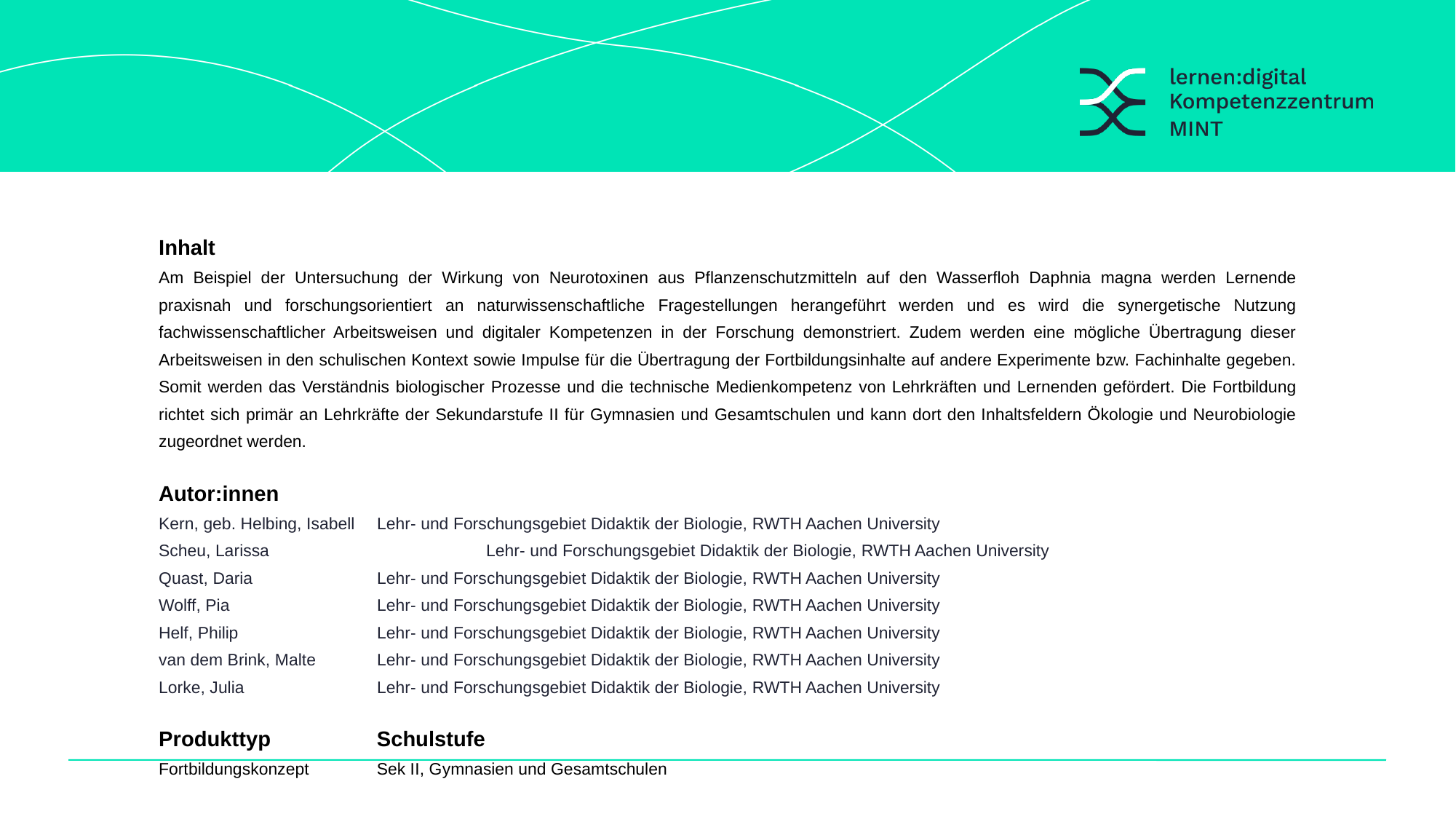

Inhalt
Am Beispiel der Untersuchung der Wirkung von Neurotoxinen aus Pflanzenschutzmitteln auf den Wasserfloh Daphnia magna werden Lernende praxisnah und forschungsorientiert an naturwissenschaftliche Fragestellungen herangeführt werden und es wird die synergetische Nutzung fachwissenschaftlicher Arbeitsweisen und digitaler Kompetenzen in der Forschung demonstriert. Zudem werden eine mögliche Übertragung dieser Arbeitsweisen in den schulischen Kontext sowie Impulse für die Übertragung der Fortbildungsinhalte auf andere Experimente bzw. Fachinhalte gegeben. Somit werden das Verständnis biologischer Prozesse und die technische Medienkompetenz von Lehrkräften und Lernenden gefördert. Die Fortbildung richtet sich primär an Lehrkräfte der Sekundarstufe II für Gymnasien und Gesamtschulen und kann dort den Inhaltsfeldern Ökologie und Neurobiologie zugeordnet werden.

Autor:innen
Kern, geb. Helbing, Isabell	Lehr- und Forschungsgebiet Didaktik der Biologie, RWTH Aachen University
Scheu, Larissa		Lehr- und Forschungsgebiet Didaktik der Biologie, RWTH Aachen University
Quast, Daria		Lehr- und Forschungsgebiet Didaktik der Biologie, RWTH Aachen University
Wolff, Pia		Lehr- und Forschungsgebiet Didaktik der Biologie, RWTH Aachen University
Helf, Philip		Lehr- und Forschungsgebiet Didaktik der Biologie, RWTH Aachen University
van dem Brink, Malte 	Lehr- und Forschungsgebiet Didaktik der Biologie, RWTH Aachen University
Lorke, Julia		Lehr- und Forschungsgebiet Didaktik der Biologie, RWTH Aachen University

Produkttyp
Fortbildungskonzept
Inhalt
Am Beispiel der Untersuchung der Wirkung von Neurotoxinen aus Pflanzenschutzmitteln auf den Wasserfloh Daphnia magna werden Lernende praxisnah und forschungsorientiert an naturwissenschaftliche Fragestellungen herangeführt werden und es wird die synergetische Nutzung fachwissenschaftlicher Arbeitsweisen und digitaler Kompetenzen in der Forschung demonstriert. Zudem wird eine mögliche Übertragung dieser Arbeitsweisen in den schulischen Kontext sowie Impulse für die Übertragung der Fortbildungsinhalte auf andere Experimente bzw. Fachinhalte gegeben. Somit wird das Verständnis biologischer Prozesse und die technische Medienkompetenz von Lehrkräften und Lernenden gefördert. Die Fortbildung richtet sich primär an Lehrkräfte der Sekundarstufe II für Gymnasien und Gesamtschulen und kann dort den Inhaltsfeldern Ökologie und Neurobiologie zugeordnet werden.

Lorke, Julia		Lehr- und Forschungsgebiet Didaktik der Biologie, RWTH Aachen University
Scheu, Larissa	Lehr- und Forschungsgebiet Didaktik der Biologie, RWTH Aachen University
Quast, Daria		Lehr- und Forschungsgebiet Didaktik der Biologie, RWTH Aachen University
Wolff, Pia		Lehr- und Forschungsgebiet Didaktik der Biologie, RWTH Aachen University
Helbing, Isabell 	Lehr- und Forschungsgebiet Didaktik der Biologie, RWTH Aachen University

Philip		Lehr- und Forschungsgebiet Didaktik der Biologie, RWTH Aachen University

Schulstufe
Sek II, Gymnasien und Gesamtschulen